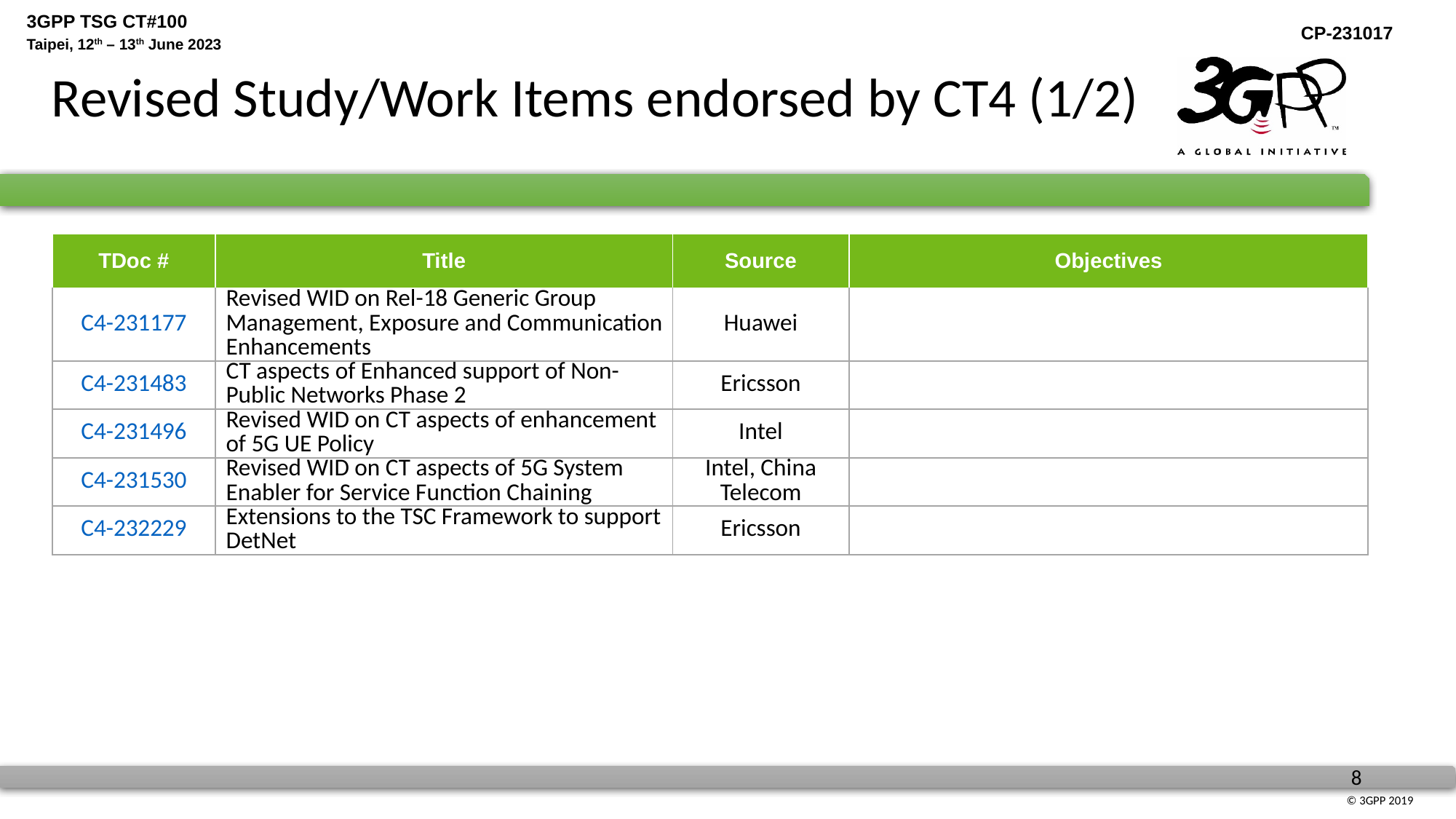

# Revised Study/Work Items endorsed by CT4 (1/2)
| TDoc # | Title | Source | Objectives |
| --- | --- | --- | --- |
| C4-231177 | Revised WID on Rel-18 Generic Group Management, Exposure and Communication Enhancements | Huawei |  |
| C4-231483 | CT aspects of Enhanced support of Non-Public Networks Phase 2 | Ericsson |  |
| C4-231496 | Revised WID on CT aspects of enhancement of 5G UE Policy | Intel |  |
| C4-231530 | Revised WID on CT aspects of 5G System Enabler for Service Function Chaining | Intel, China Telecom |  |
| C4-232229 | Extensions to the TSC Framework to support DetNet | Ericsson |  |